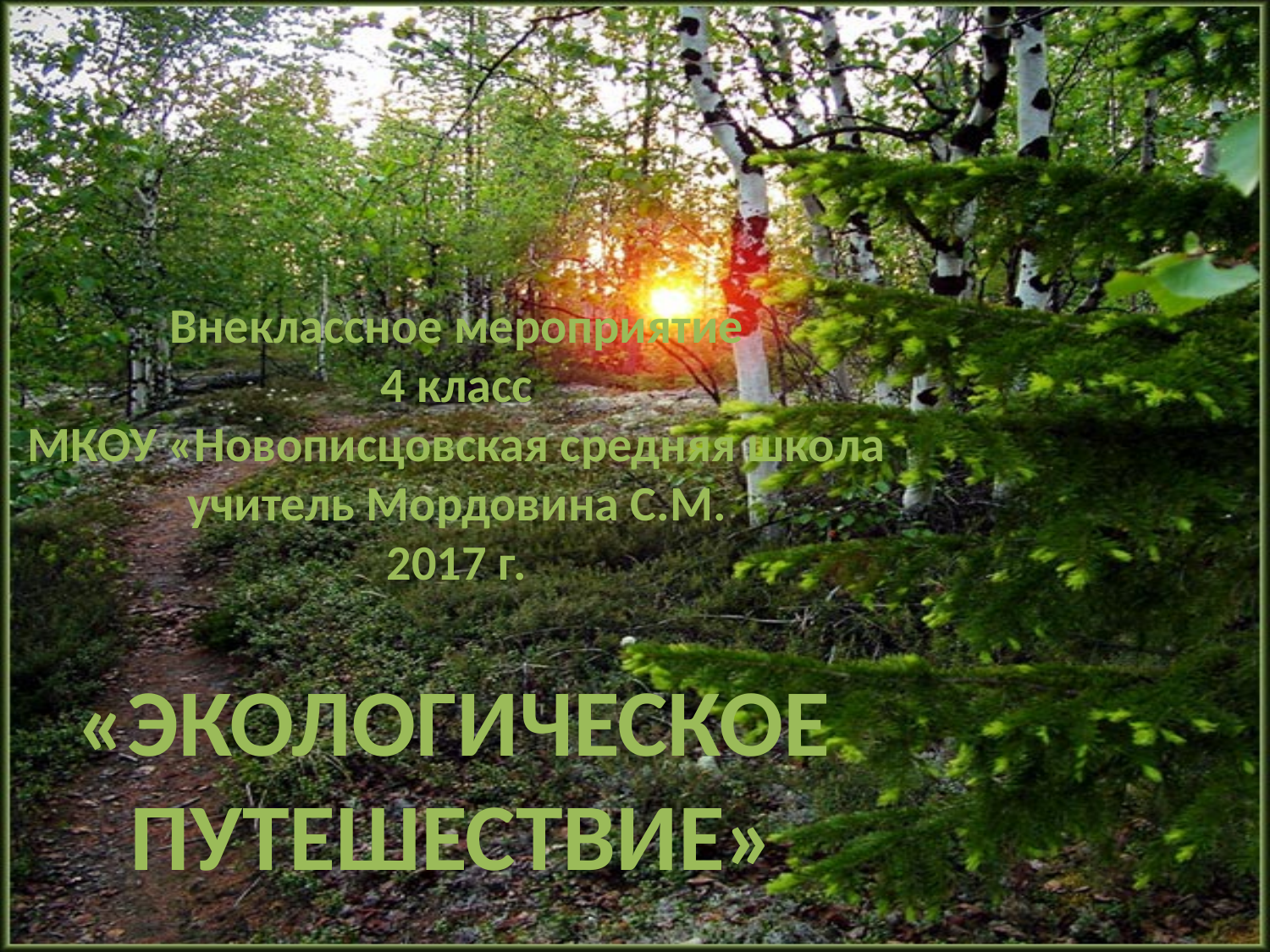

Внеклассное мероприятие
4 класс
МКОУ «Новописцовская средняя школа
учитель Мордовина С.М.
2017 г.
«ЭКОЛОГИЧЕСКОЕ
ПУТЕШЕСТВИЕ»